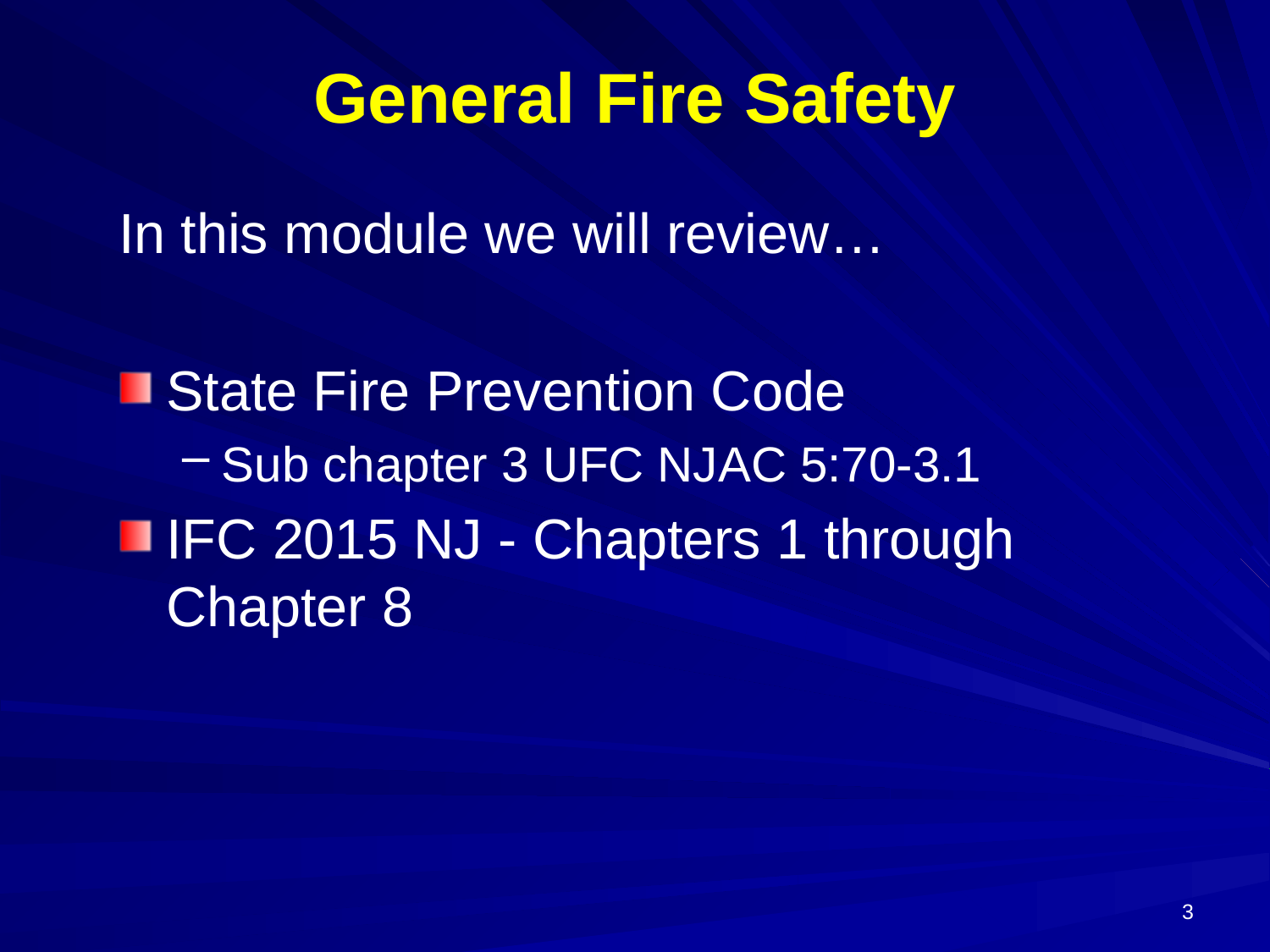

# General Fire Safety
In this module we will review…

State Fire Prevention Code
Sub chapter 3 UFC NJAC 5:70-3.1
IFC 2015 NJ - Chapters 1 through Chapter 8
3